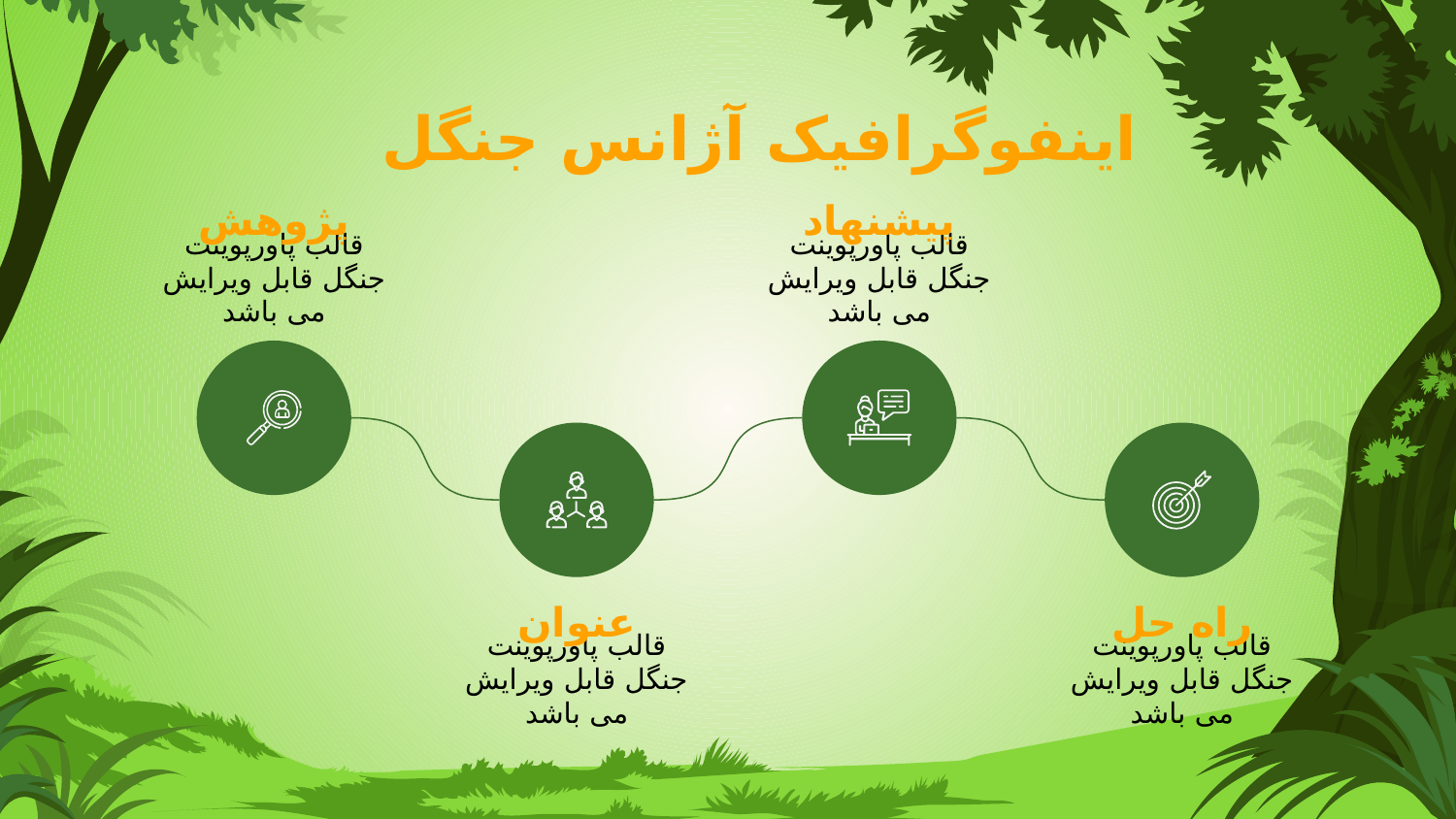

# اینفوگرافیک آژانس جنگل
پژوهش
قالب پاورپوینت جنگل قابل ویرایش می باشد
پیشنهاد
قالب پاورپوینت جنگل قابل ویرایش می باشد

عنوان
قالب پاورپوینت جنگل قابل ویرایش می باشد
راه حل
قالب پاورپوینت جنگل قابل ویرایش می باشد